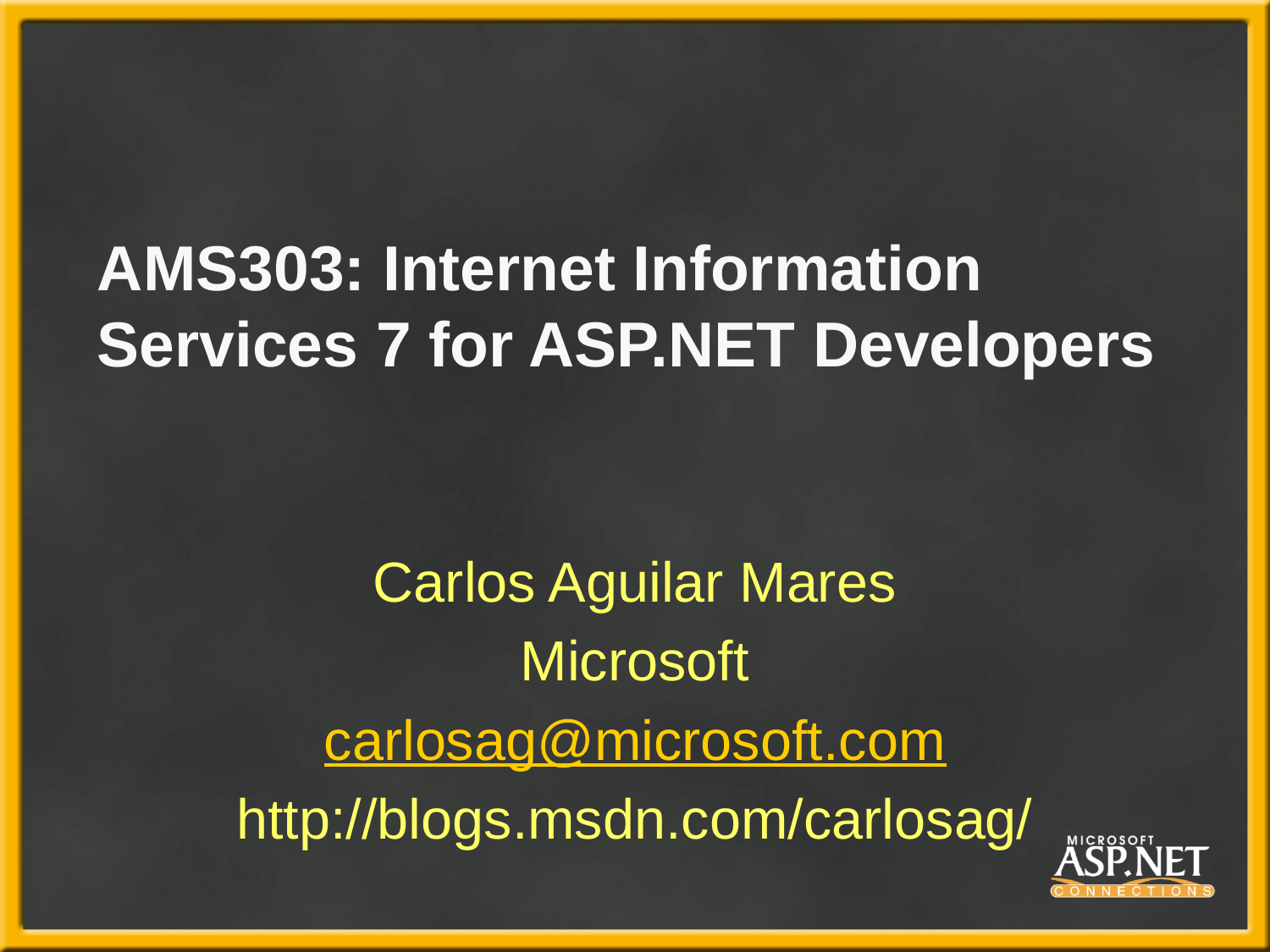

# AMS303: Internet Information Services 7 for ASP.NET Developers
Carlos Aguilar Mares
Microsoft
carlosag@microsoft.com
http://blogs.msdn.com/carlosag/